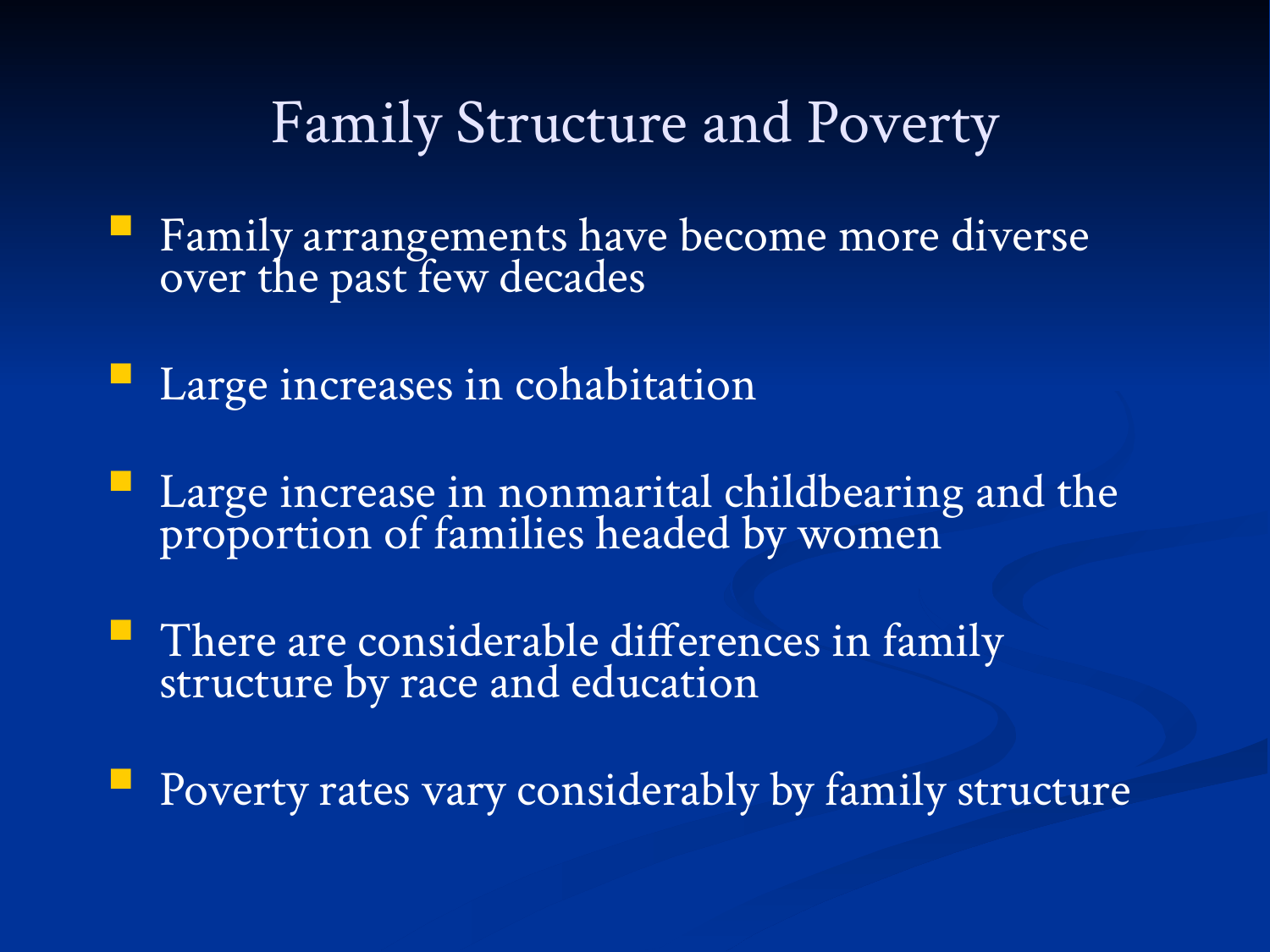

Family Structure and Poverty
# Family arrangements have become more diverse over the past few decades

Large increases in cohabitation

Large increase in nonmarital childbearing and the proportion of families headed by women

There are considerable differences in family structure by race and education

Poverty rates vary considerably by family structure